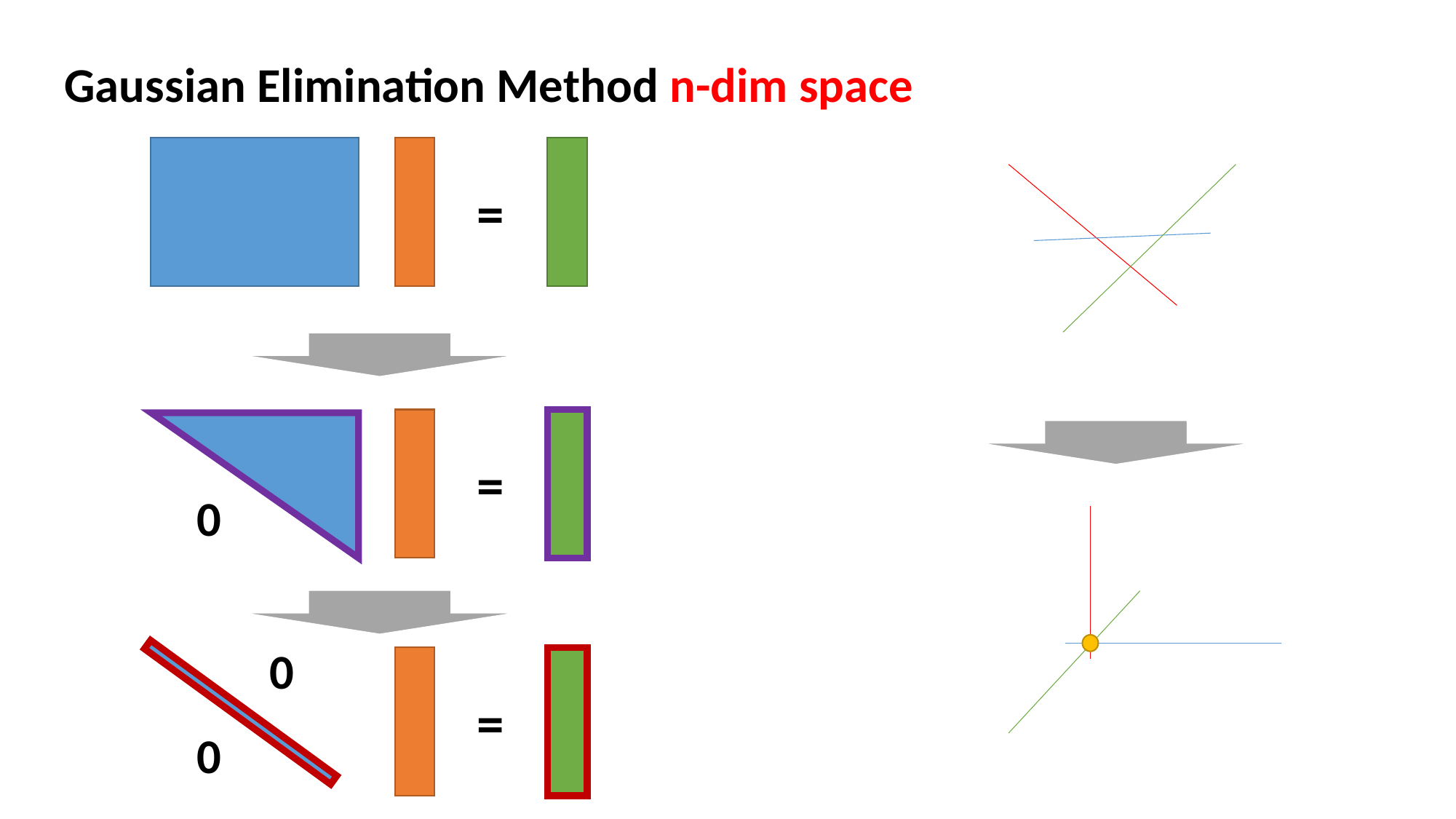

Gaussian Elimination Method n-dim space

=

=
0

0

=

0